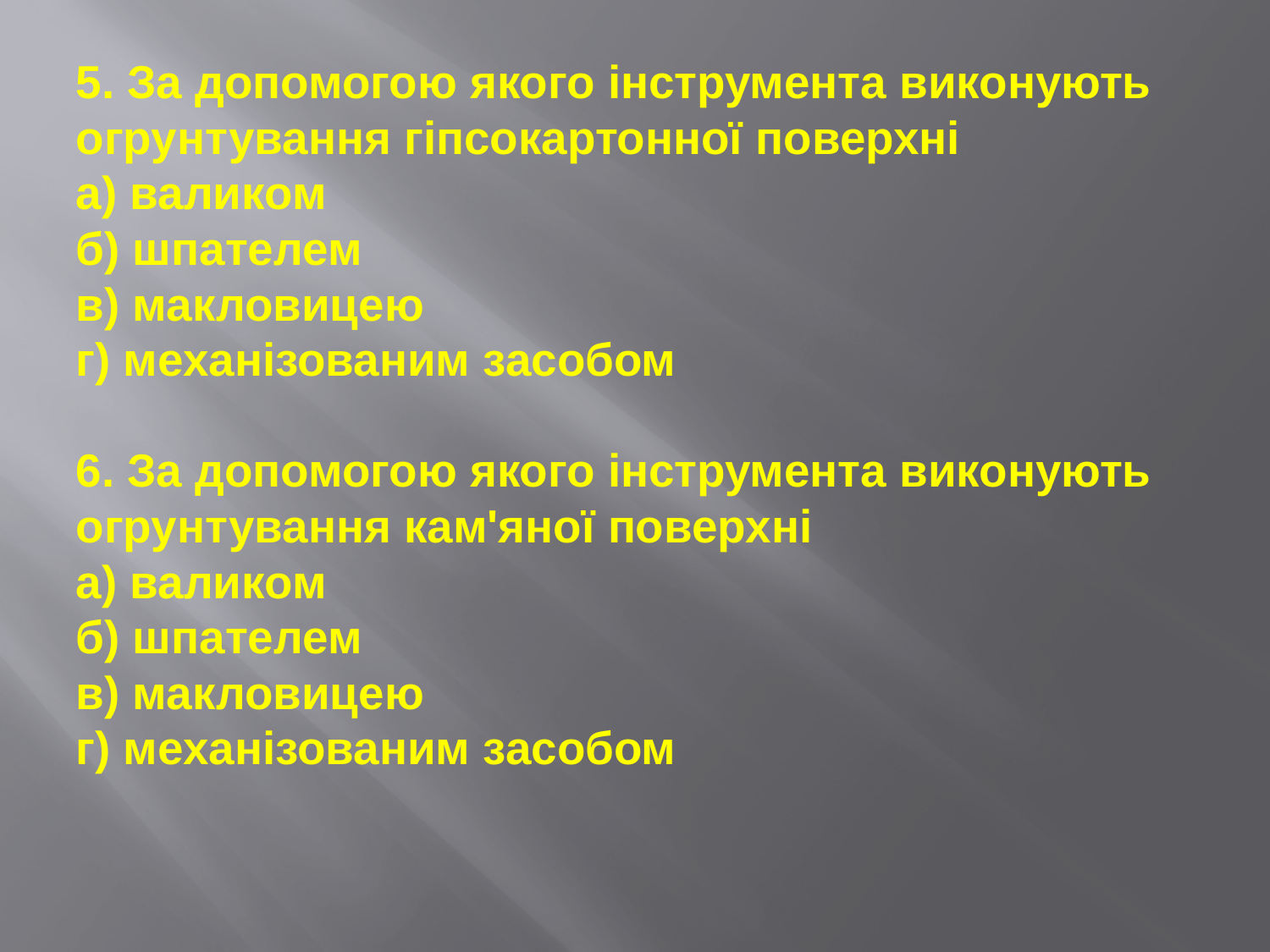

# 5. За допомогою якого інструмента виконують огрунтування гіпсокартонної поверхні а) валиком б) шпателем в) макловицею г) механізованим засобом 6. За допомогою якого інструмента виконують огрунтування кам'яної поверхні а) валиком б) шпателем в) макловицею г) механізованим засобом